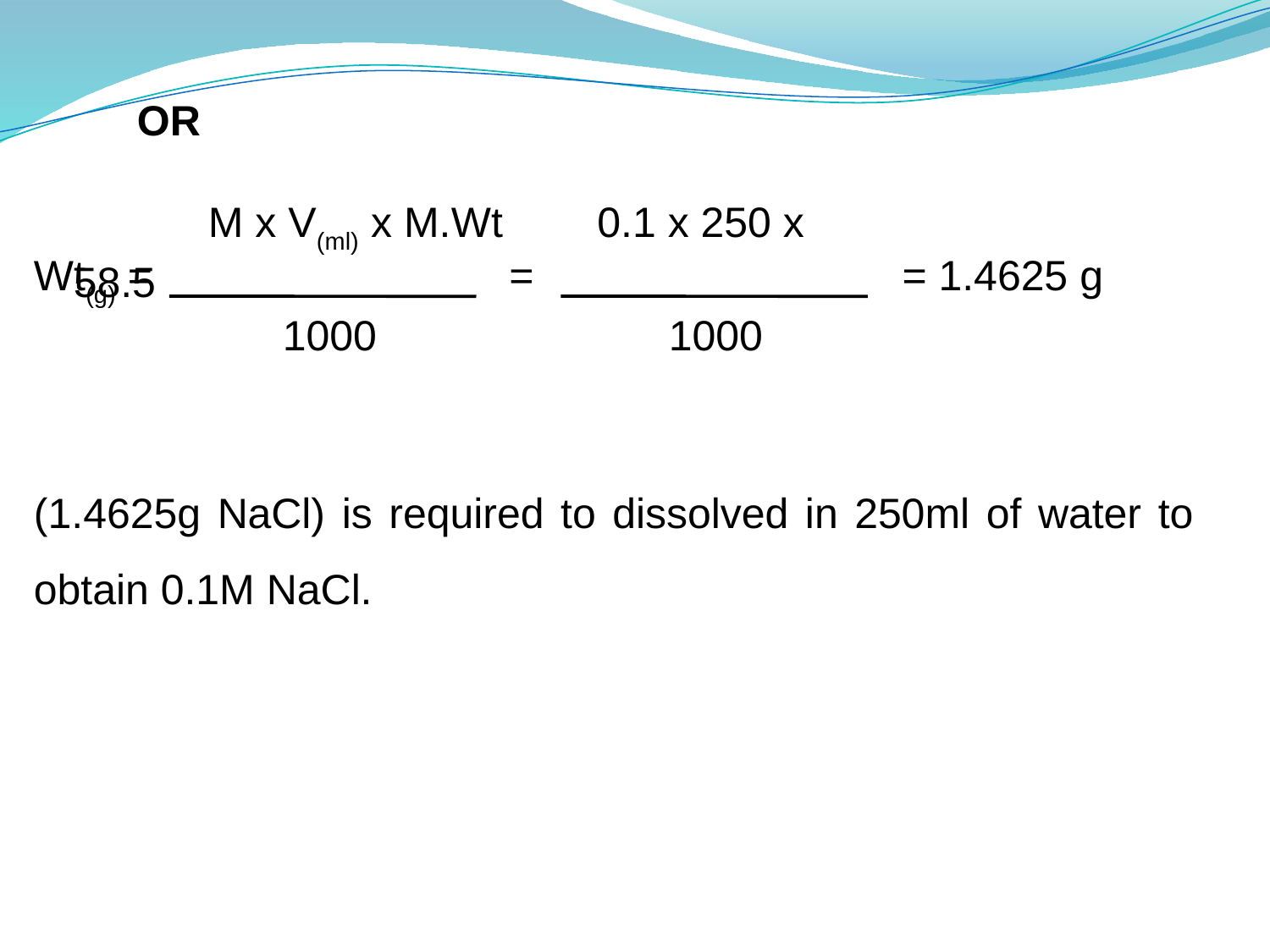

OR

      M x V(ml) x M.Wt        0.1 x 250 x 58.5

Wt(g) = 		        = 		         = 1.4625 g
                     1000			1000

(1.4625g NaCl) is required to dissolved in 250ml of water to obtain 0.1M NaCl.